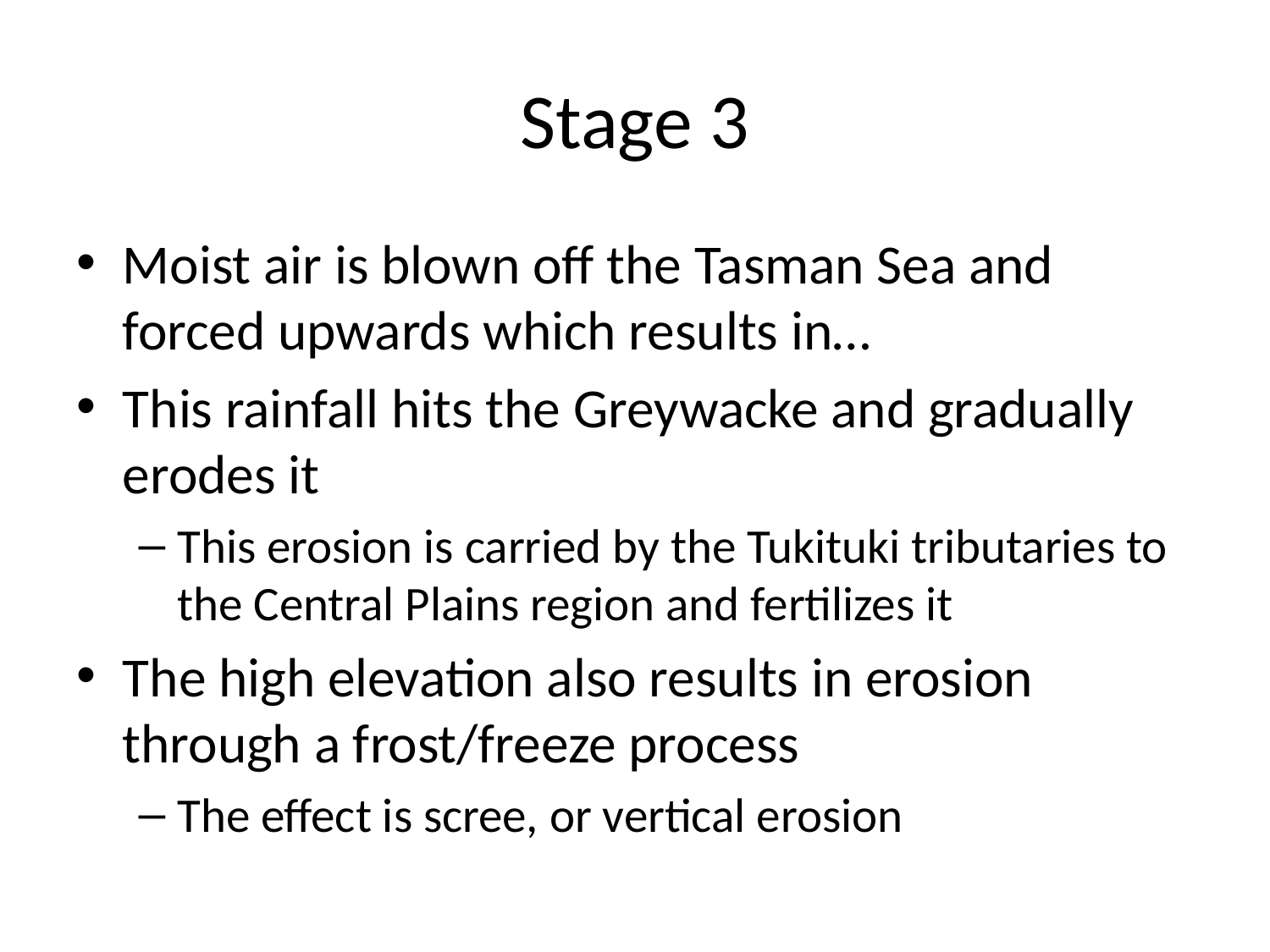

# Stage 3
Moist air is blown off the Tasman Sea and forced upwards which results in…
This rainfall hits the Greywacke and gradually erodes it
This erosion is carried by the Tukituki tributaries to the Central Plains region and fertilizes it
The high elevation also results in erosion through a frost/freeze process
The effect is scree, or vertical erosion